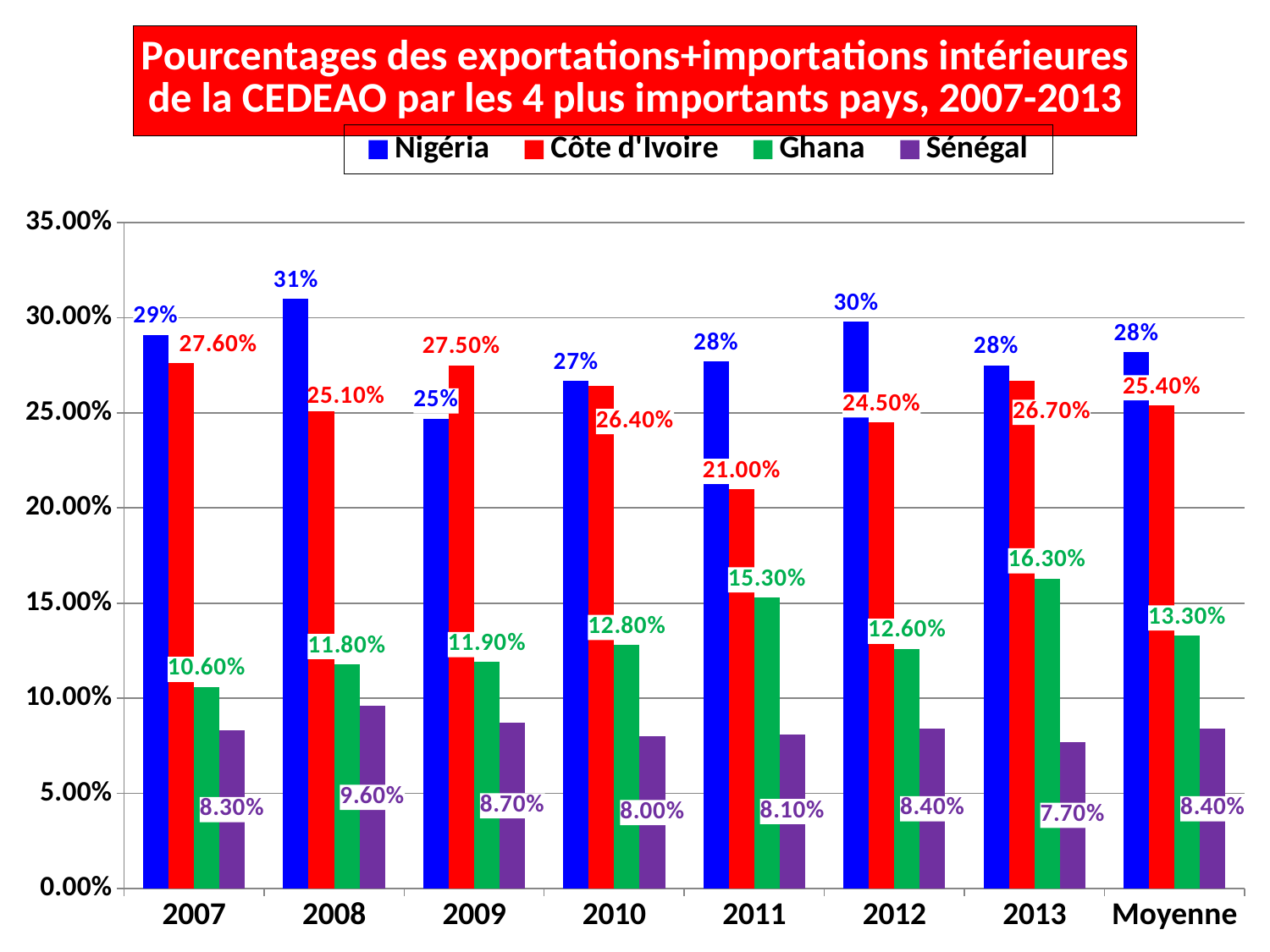

### Chart: Pourcentages des exportations+importations intérieures de la CEDEAO par les 4 plus importants pays, 2007-2013

| Category | Nigéria | Côte d'Ivoire | Ghana | Sénégal |
|---|---|---|---|---|
| 2007 | 0.291 | 0.276 | 0.106 | 0.083 |
| 2008 | 0.31 | 0.251 | 0.118 | 0.096 |
| 2009 | 0.247 | 0.275 | 0.119 | 0.087 |
| 2010 | 0.267 | 0.264 | 0.128 | 0.08 |
| 2011 | 0.277 | 0.21 | 0.153 | 0.081 |
| 2012 | 0.298 | 0.245 | 0.126 | 0.084 |
| 2013 | 0.275 | 0.267 | 0.163 | 0.077 |
| Moyenne | 0.282 | 0.254 | 0.133 | 0.084 |